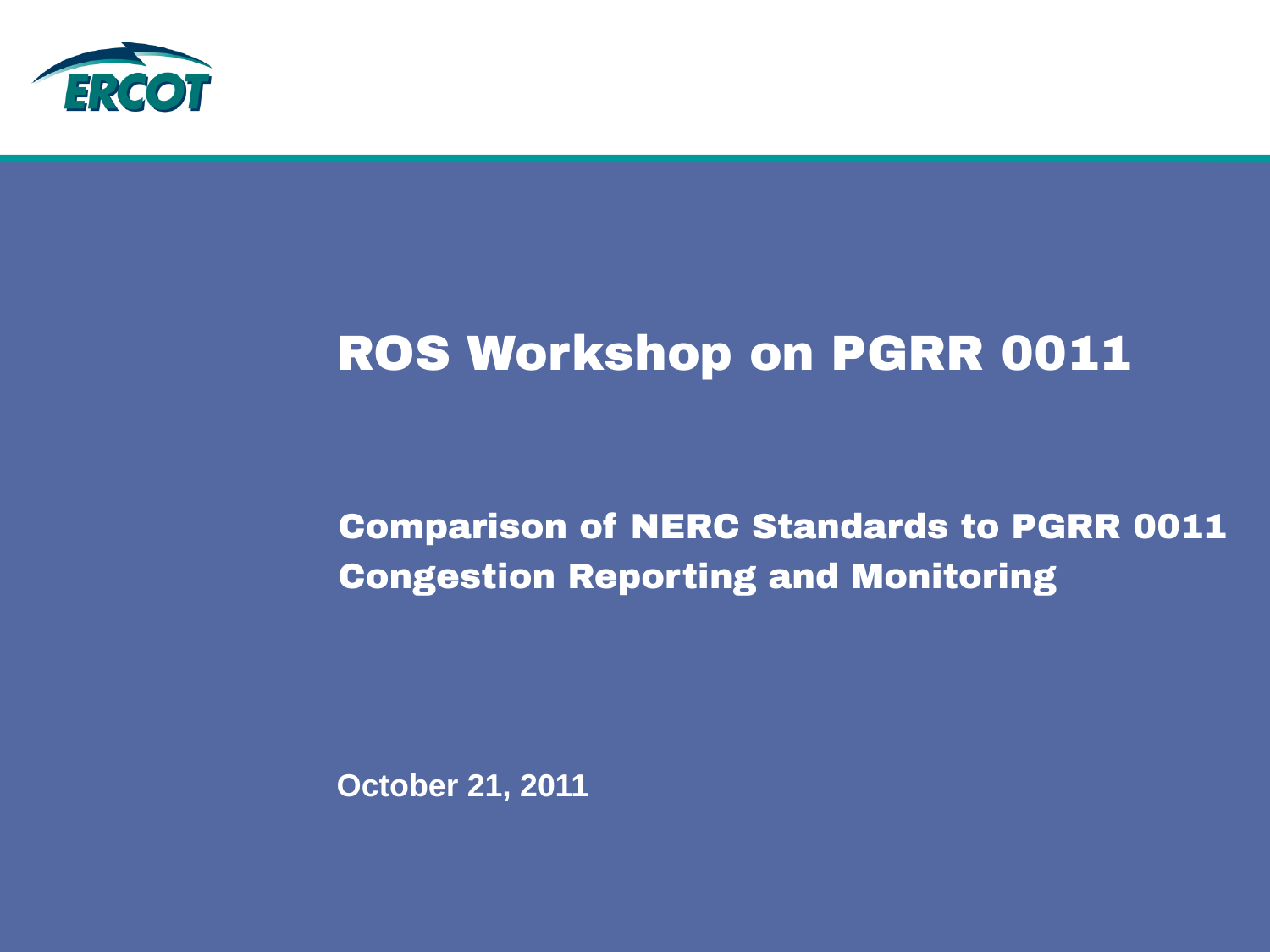

# ROS Workshop on PGRR 0011
Comparison of NERC Standards to PGRR 0011
Congestion Reporting and Monitoring
October 21, 2011